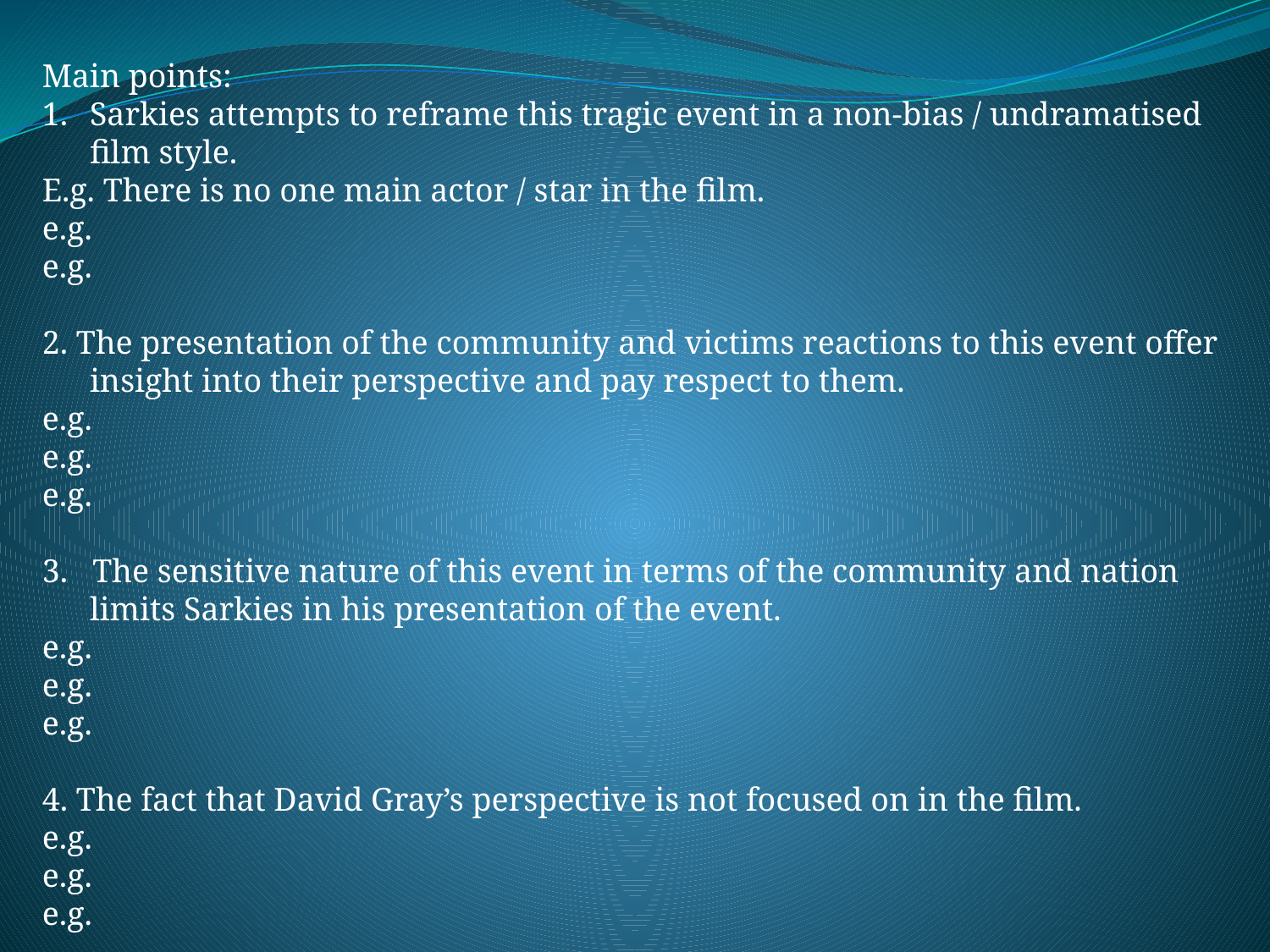

Main points:
Sarkies attempts to reframe this tragic event in a non-bias / undramatised film style.
E.g. There is no one main actor / star in the film.
e.g.
e.g.

2. The presentation of the community and victims reactions to this event offer insight into their perspective and pay respect to them.
e.g.
e.g.
e.g.

3.   The sensitive nature of this event in terms of the community and nation limits Sarkies in his presentation of the event.
e.g.
e.g.
e.g.

4. The fact that David Gray’s perspective is not focused on in the film.
e.g.
e.g.
e.g.